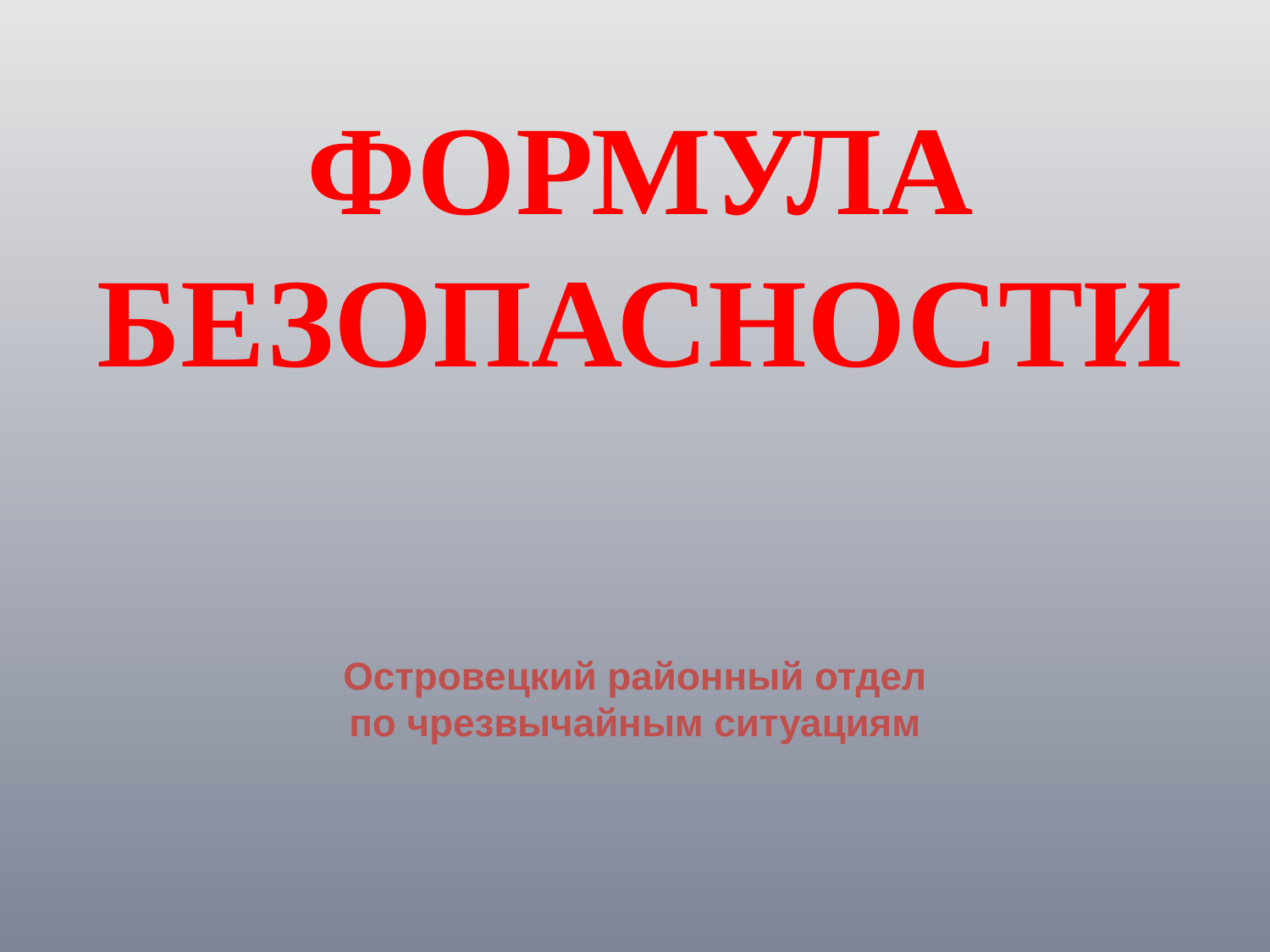

# ФОРМУЛА БЕЗОПАСНОСТИ

Островецкий районный отдел по чрезвычайным ситуациям